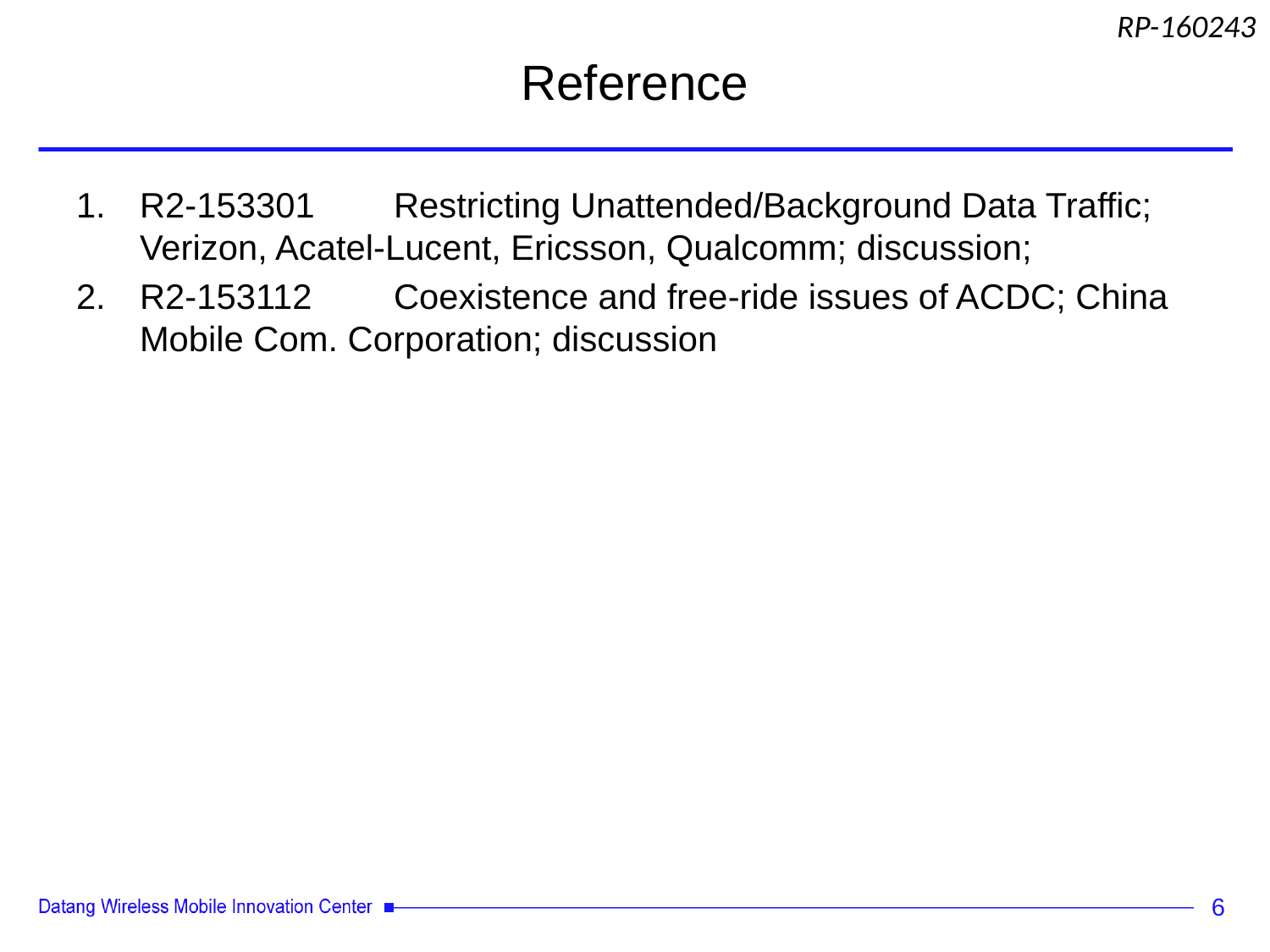

# Reference
R2-153301	Restricting Unattended/Background Data Traffic; Verizon, Acatel-Lucent, Ericsson, Qualcomm; discussion;
R2-153112	Coexistence and free-ride issues of ACDC; China Mobile Com. Corporation; discussion

6